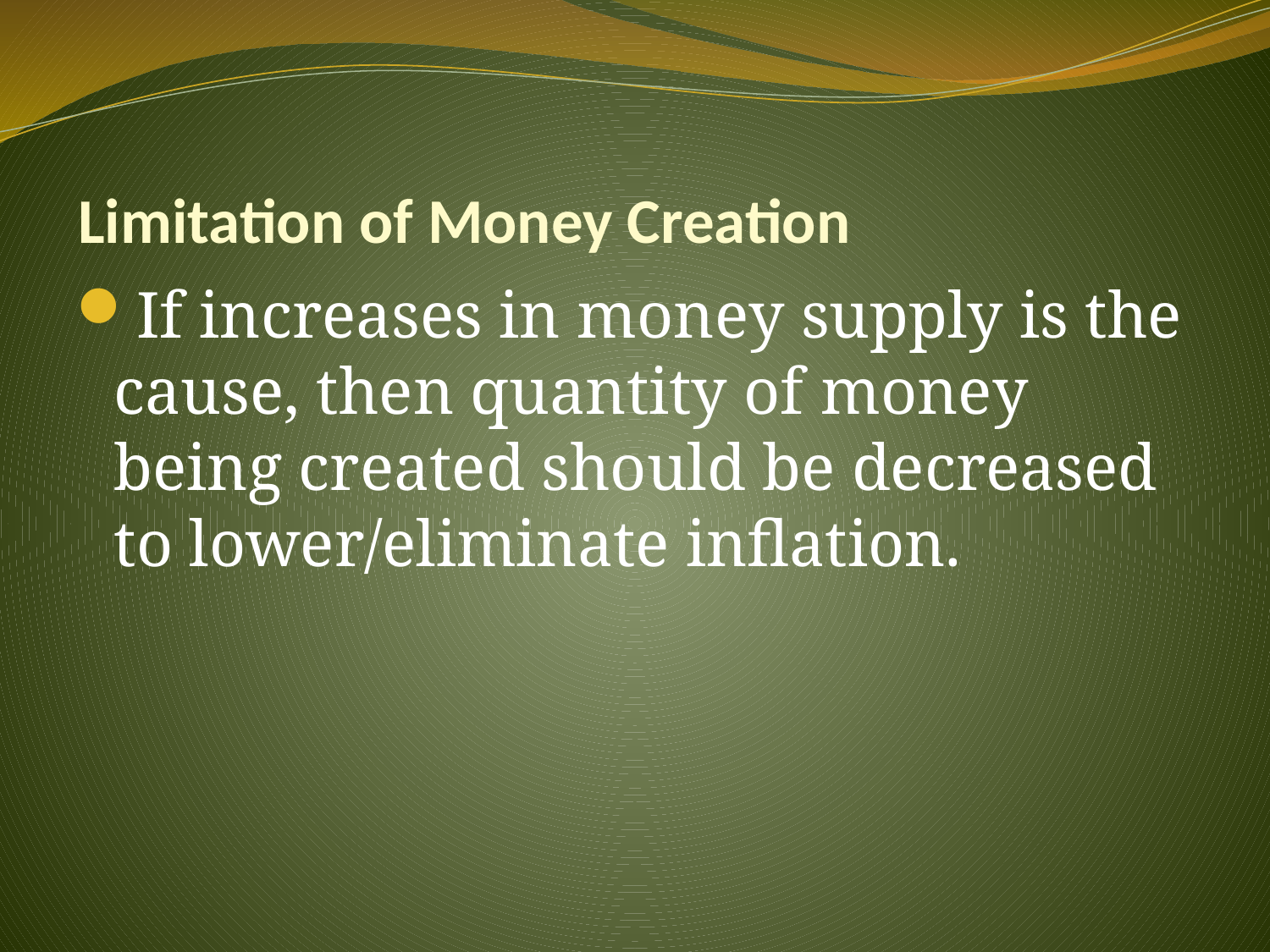

# Limitation of Money Creation
If increases in money supply is the cause, then quantity of money being created should be decreased to lower/eliminate inflation.